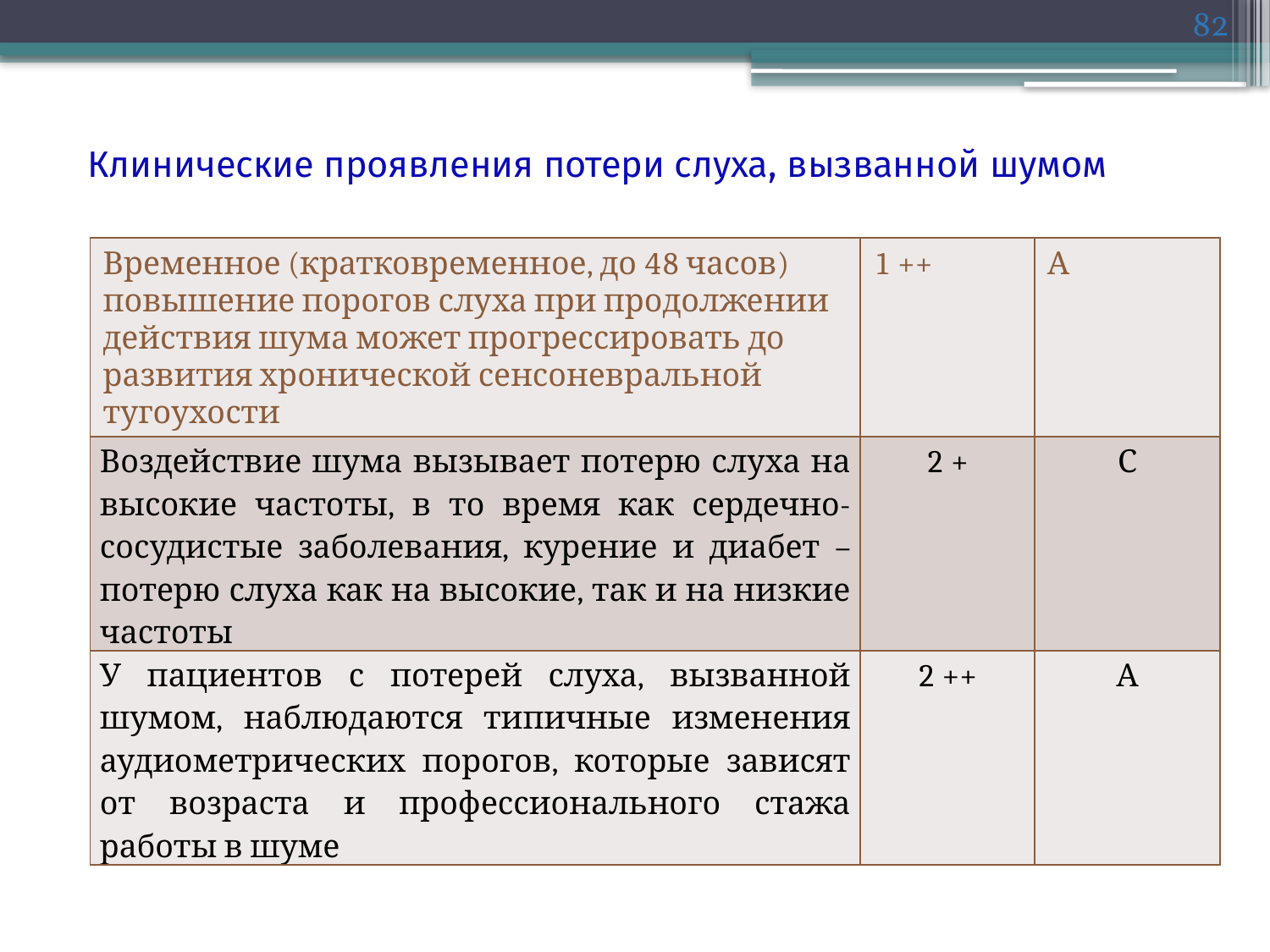

82
# Клинические проявления потери слуха, вызванной шумом
| Временное (кратковременное, до 48 часов) повышение порогов слуха при продолжении действия шума может прогрессировать до развития хронической сенсоневральной тугоухости | 1 ++ | А |
| --- | --- | --- |
| Воздействие шума вызывает потерю слуха на высокие частоты, в то время как сердечно-сосудистые заболевания, курение и диабет – потерю слуха как на высокие, так и на низкие частоты | 2 + | С |
| У пациентов с потерей слуха, вызванной шумом, наблюдаются типичные изменения аудиометрических порогов, которые зависят от возраста и профессионального стажа работы в шуме | 2 ++ | А |